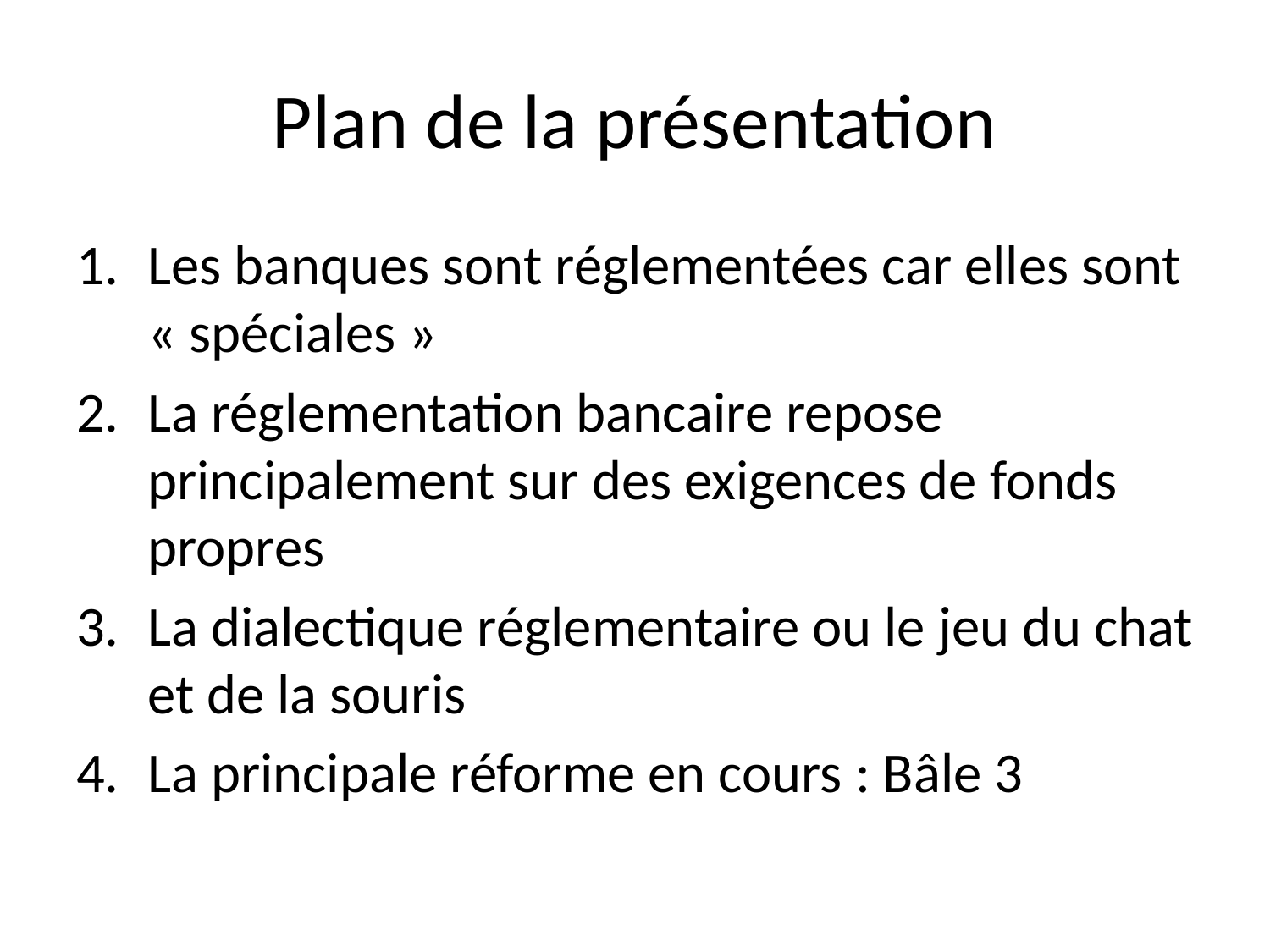

# Plan de la présentation
Les banques sont réglementées car elles sont « spéciales »
La réglementation bancaire repose principalement sur des exigences de fonds propres
La dialectique réglementaire ou le jeu du chat et de la souris
La principale réforme en cours : Bâle 3